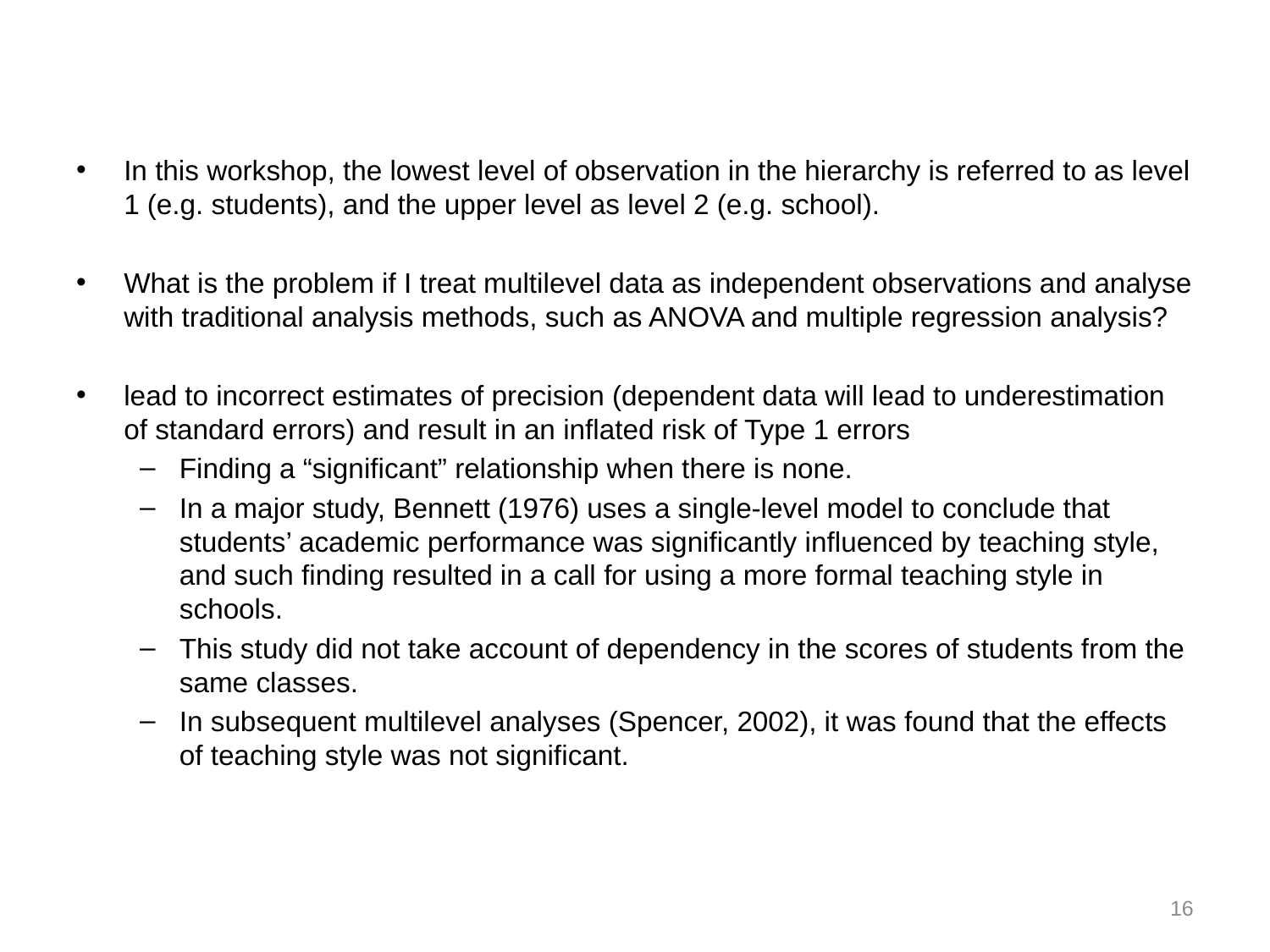

#
In this workshop, the lowest level of observation in the hierarchy is referred to as level 1 (e.g. students), and the upper level as level 2 (e.g. school).

What is the problem if I treat multilevel data as independent observations and analyse with traditional analysis methods, such as ANOVA and multiple regression analysis?

lead to incorrect estimates of precision (dependent data will lead to underestimation of standard errors) and result in an inflated risk of Type 1 errors
Finding a “significant” relationship when there is none.
In a major study, Bennett (1976) uses a single-level model to conclude that students’ academic performance was significantly influenced by teaching style, and such finding resulted in a call for using a more formal teaching style in schools.
This study did not take account of dependency in the scores of students from the same classes.
In subsequent multilevel analyses (Spencer, 2002), it was found that the effects of teaching style was not significant.

16